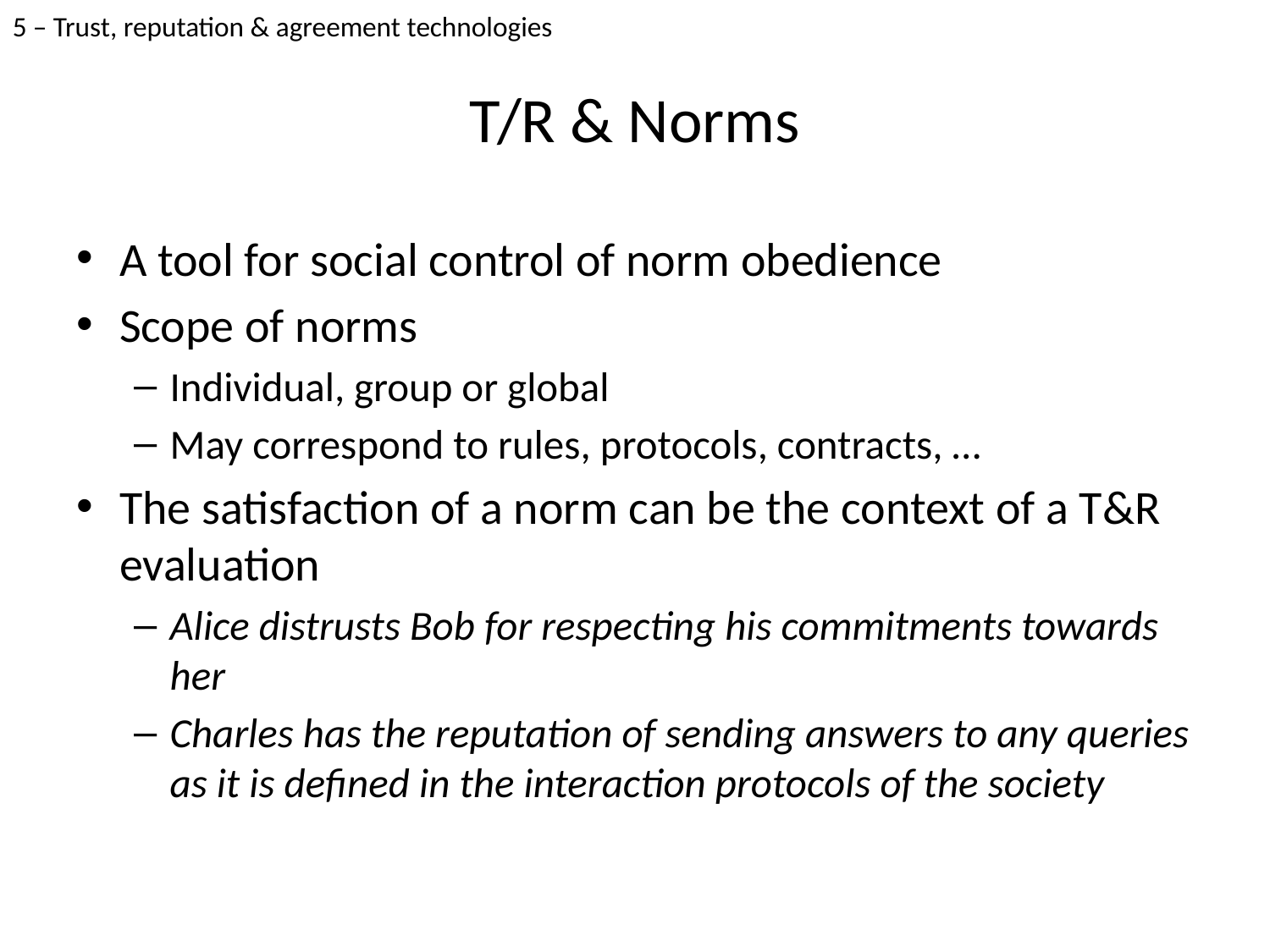

5 – Trust, reputation & agreement technologies
# T/R & Norms
A tool for social control of norm obedience
Scope of norms
Individual, group or global
May correspond to rules, protocols, contracts, …
The satisfaction of a norm can be the context of a T&R evaluation
Alice distrusts Bob for respecting his commitments towards her
Charles has the reputation of sending answers to any queries as it is defined in the interaction protocols of the society